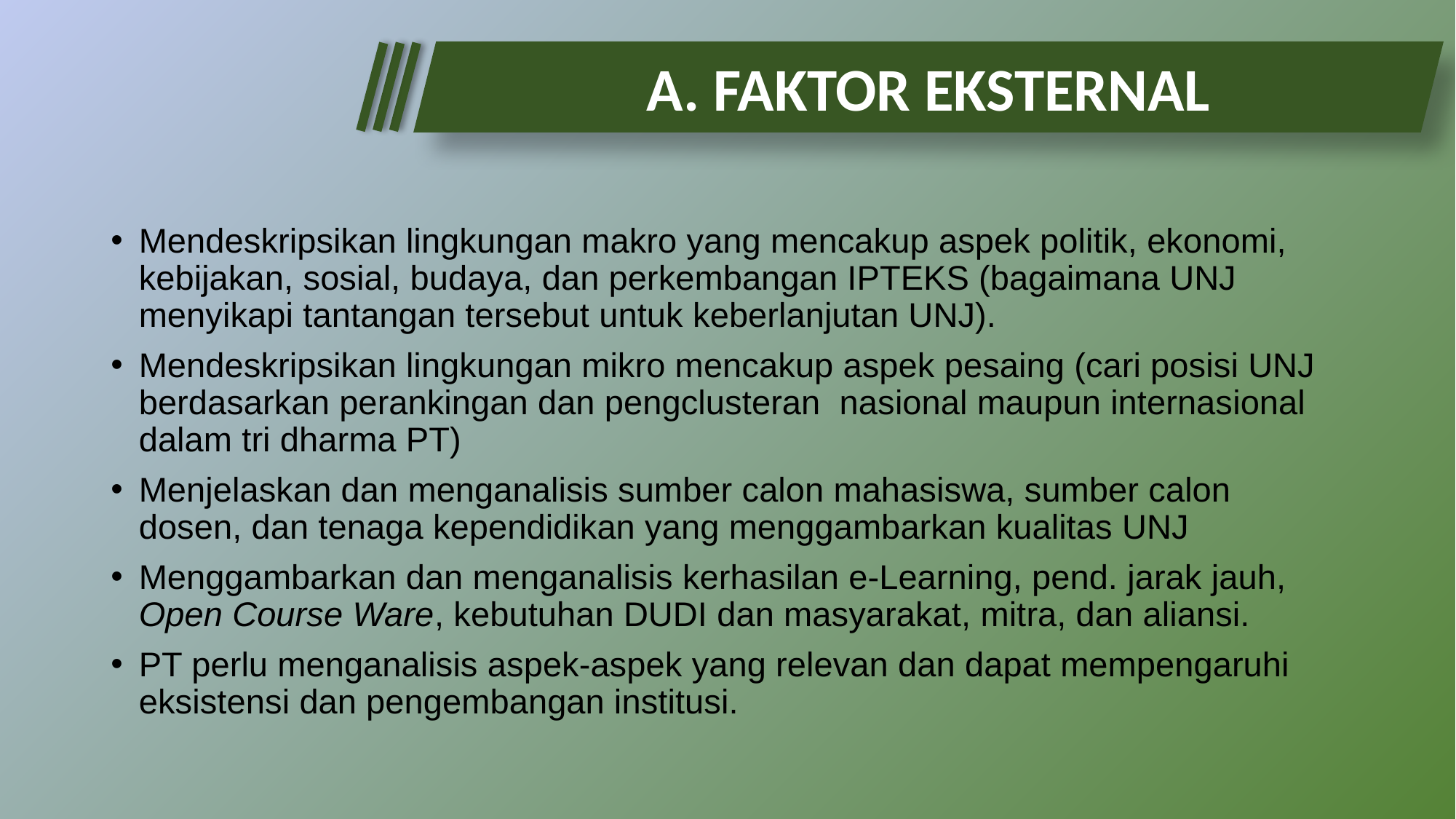

A. FAKTOR EKSTERNAL
Mendeskripsikan lingkungan makro yang mencakup aspek politik, ekonomi, kebijakan, sosial, budaya, dan perkembangan IPTEKS (bagaimana UNJ menyikapi tantangan tersebut untuk keberlanjutan UNJ).
Mendeskripsikan lingkungan mikro mencakup aspek pesaing (cari posisi UNJ berdasarkan perankingan dan pengclusteran  nasional maupun internasional dalam tri dharma PT)
Menjelaskan dan menganalisis sumber calon mahasiswa, sumber calon dosen, dan tenaga kependidikan yang menggambarkan kualitas UNJ
Menggambarkan dan menganalisis kerhasilan e-Learning, pend. jarak jauh, Open Course Ware, kebutuhan DUDI dan masyarakat, mitra, dan aliansi.
PT perlu menganalisis aspek-aspek yang relevan dan dapat mempengaruhi eksistensi dan pengembangan institusi.